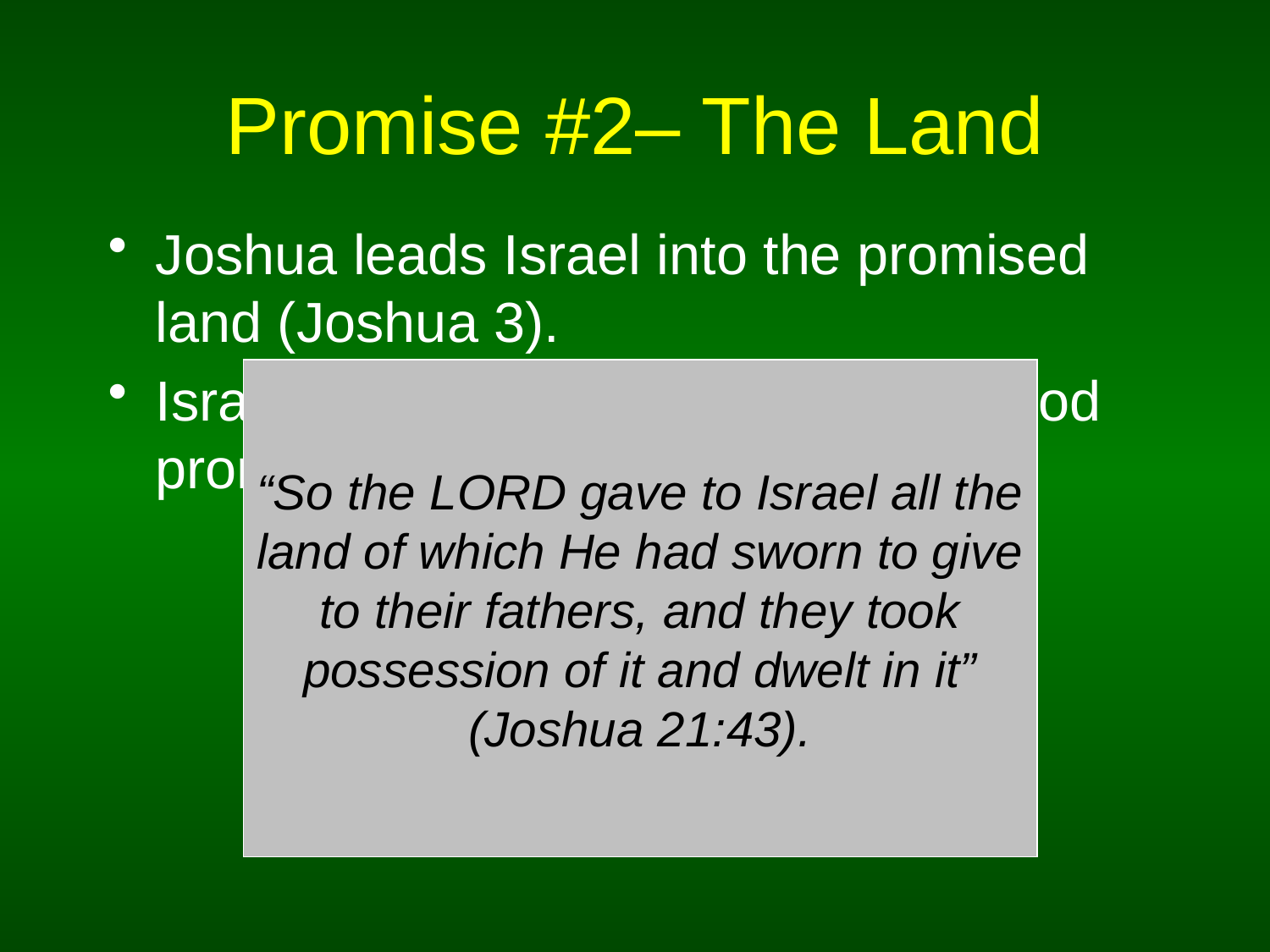

# Promise #2– The Land
Joshua leads Israel into the promised land (Joshua 3).
Israel receives all of the land that God promised to give them.
“So the LORD gave to Israel all the land of which He had sworn to give to their fathers, and they took possession of it and dwelt in it” (Joshua 21:43).